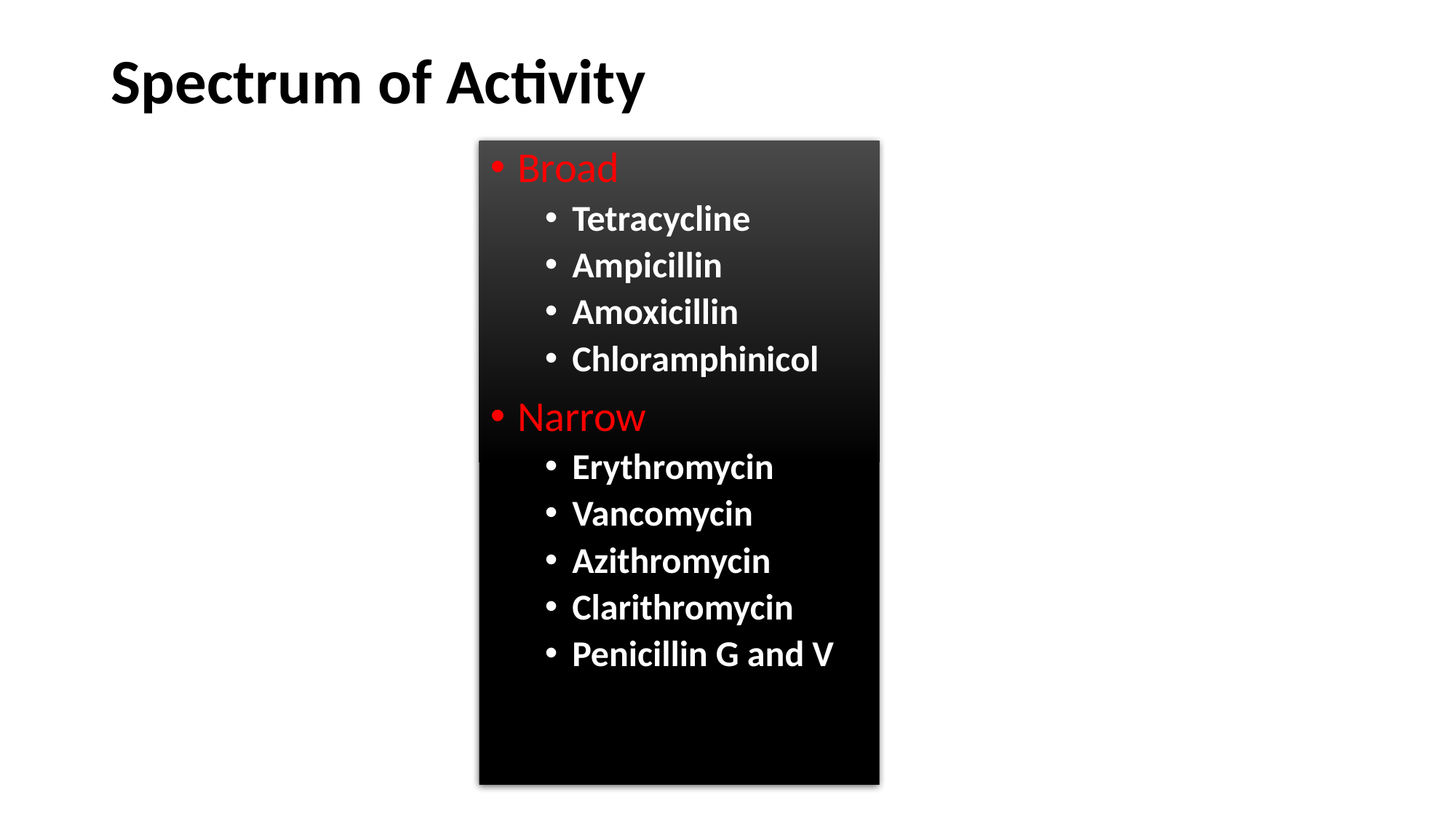

# Spectrum of Activity
Broad
Tetracycline
Ampicillin
Amoxicillin
Chloramphinicol
Narrow
Erythromycin
Vancomycin
Azithromycin
Clarithromycin
Penicillin G and V